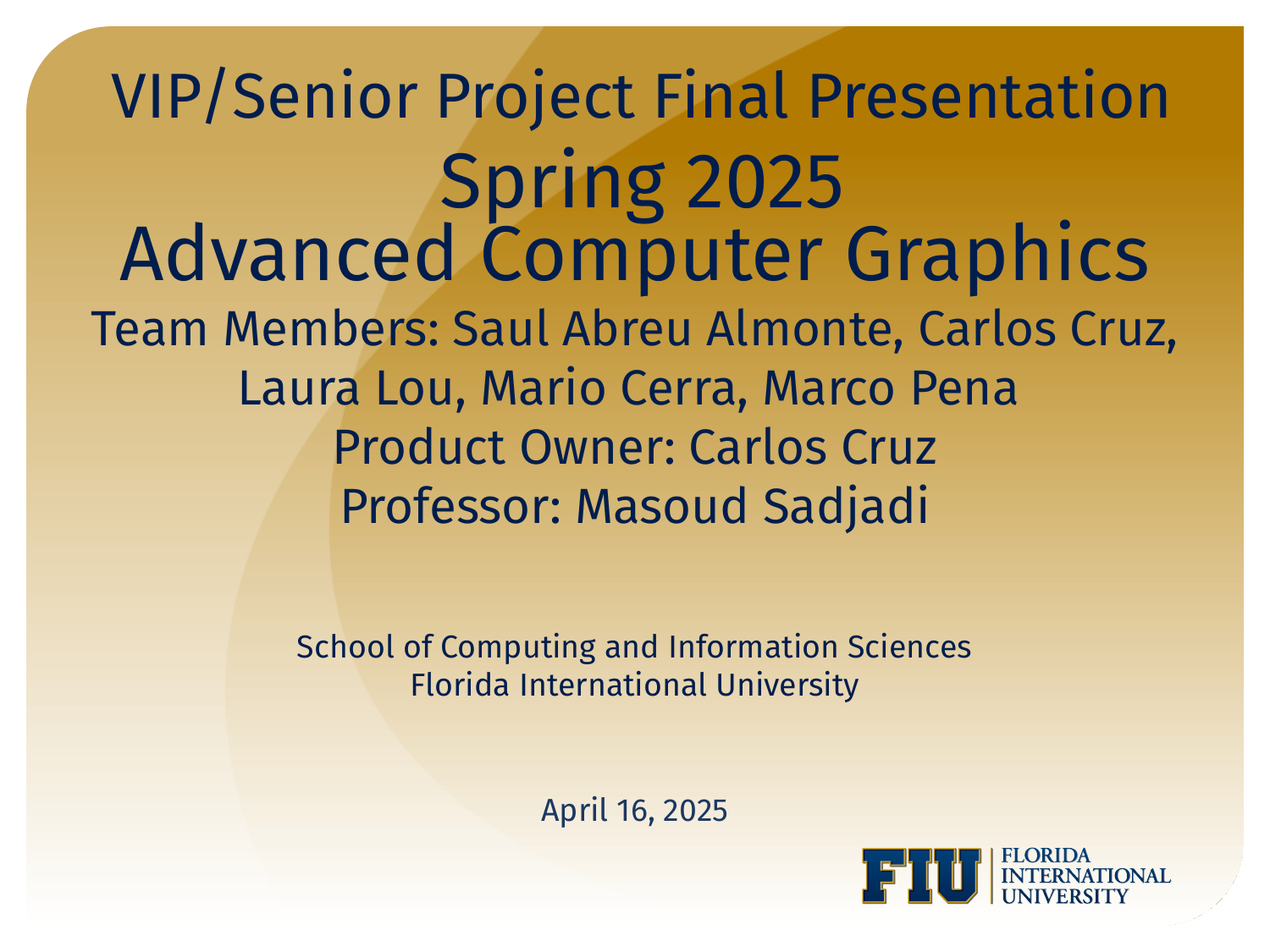

VIP/Senior Project Final Presentation
Spring 2025

# Advanced Computer Graphics Team Members: Saul Abreu Almonte, Carlos Cruz, Laura Lou, Mario Cerra, Marco Pena Product Owner: Carlos Cruz Professor: Masoud Sadjadi School of Computing and Information Sciences Florida International University
April 16, 2025